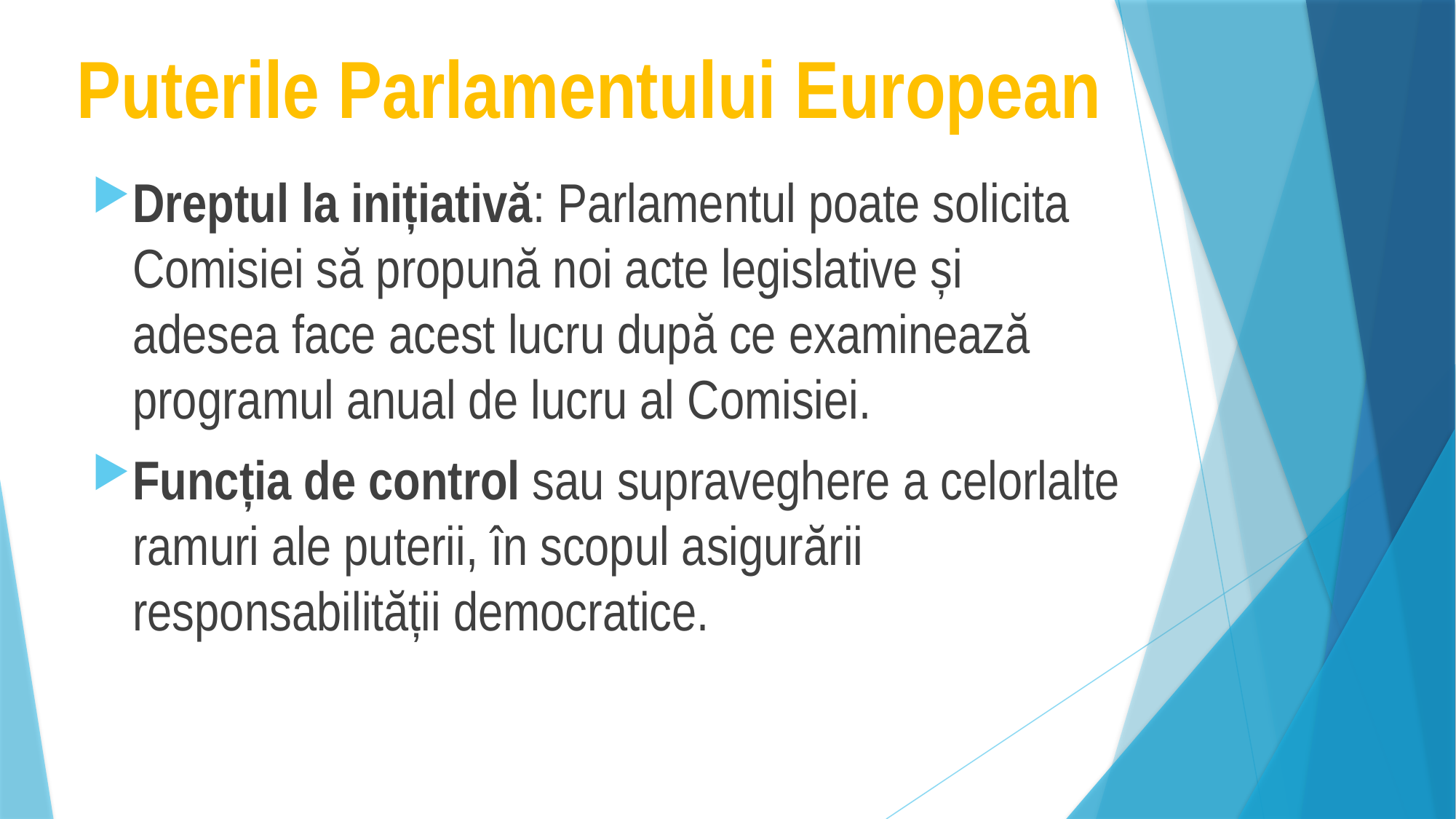

# Puterile Parlamentului European
Dreptul la inițiativă: Parlamentul poate solicita Comisiei să propună noi acte legislative și adesea face acest lucru după ce examinează programul anual de lucru al Comisiei.
Funcția de control sau supraveghere a celorlalte ramuri ale puterii, în scopul asigurării responsabilității democratice.